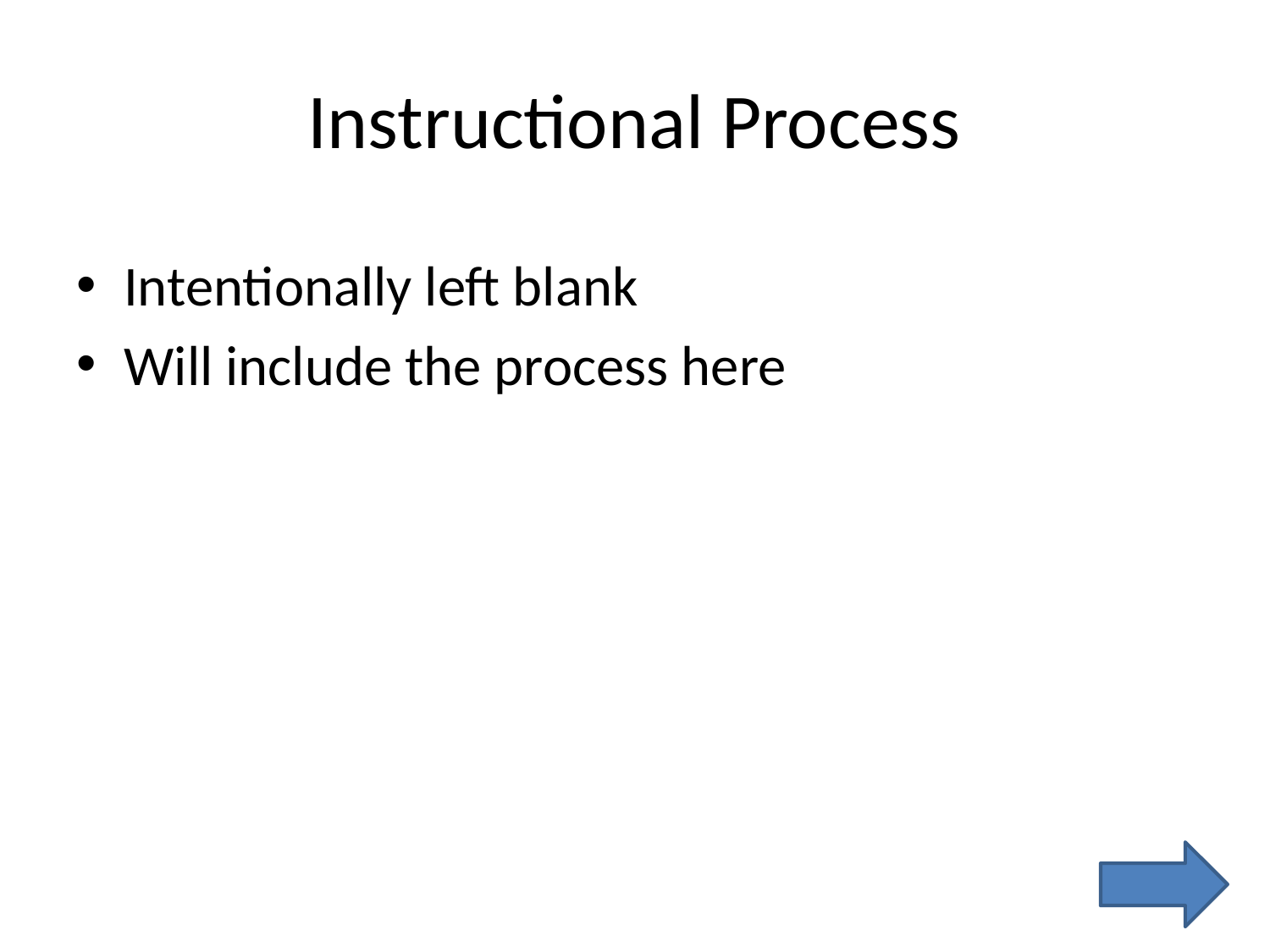

# Instructional Process
Intentionally left blank
Will include the process here